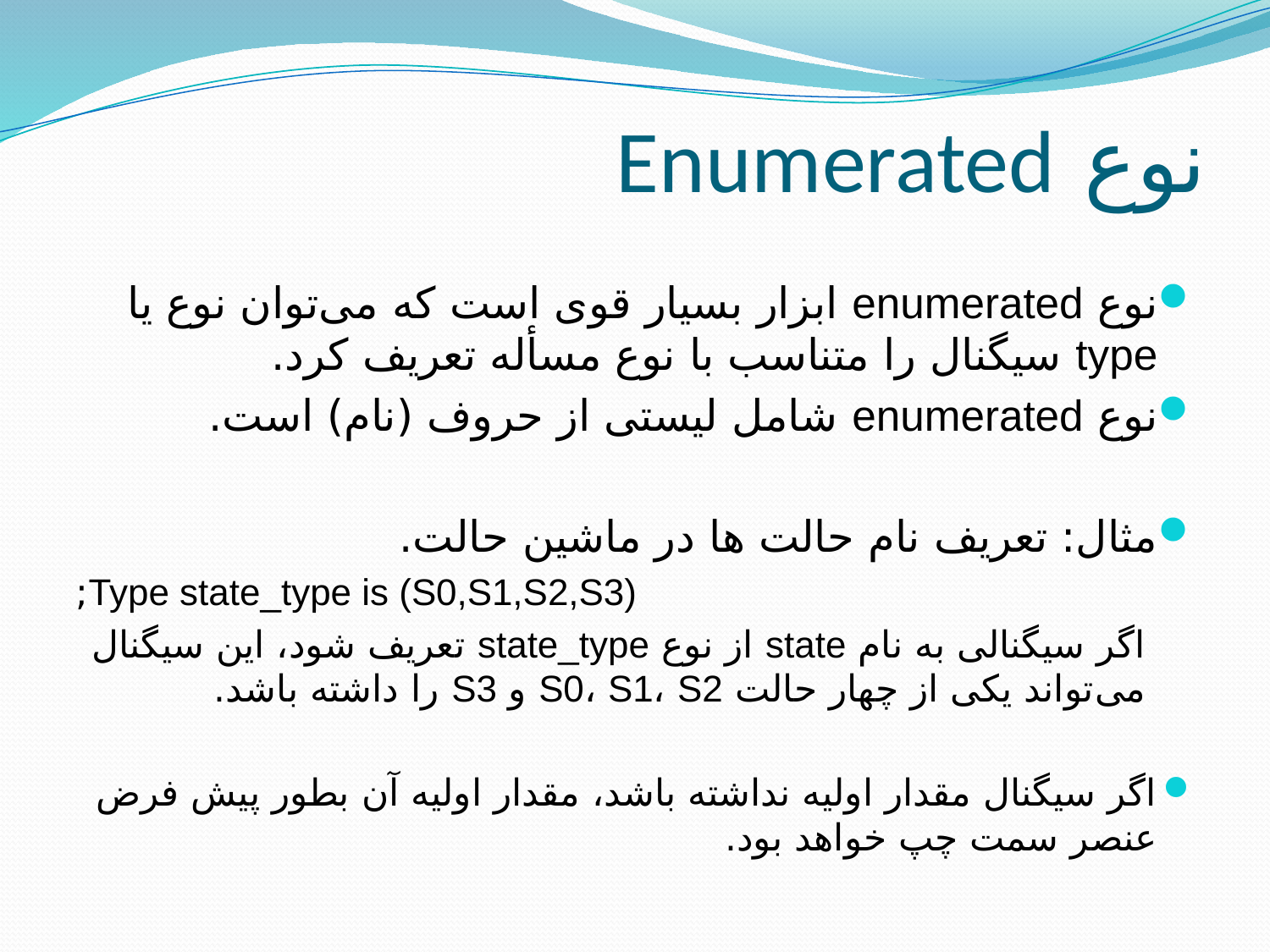

# نوع Enumerated
نوع enumerated ابزار بسیار قوی است که می‌توان نوع یا type سیگنال را متناسب با نوع مسأله تعریف کرد.
نوع enumerated شامل لیستی از حروف (نام) است.

مثال: تعریف نام حالت ها در ماشین حالت.
Type state_type is (S0,S1,S2,S3);
اگر سیگنالی به نام state از نوع state_type تعریف شود، این سیگنال می‌تواند یکی از چهار حالت S0، S1، S2 و S3 را داشته باشد.

اگر سیگنال مقدار اولیه نداشته باشد، مقدار اولیه آن بطور پیش فرض عنصر سمت چپ خواهد بود.